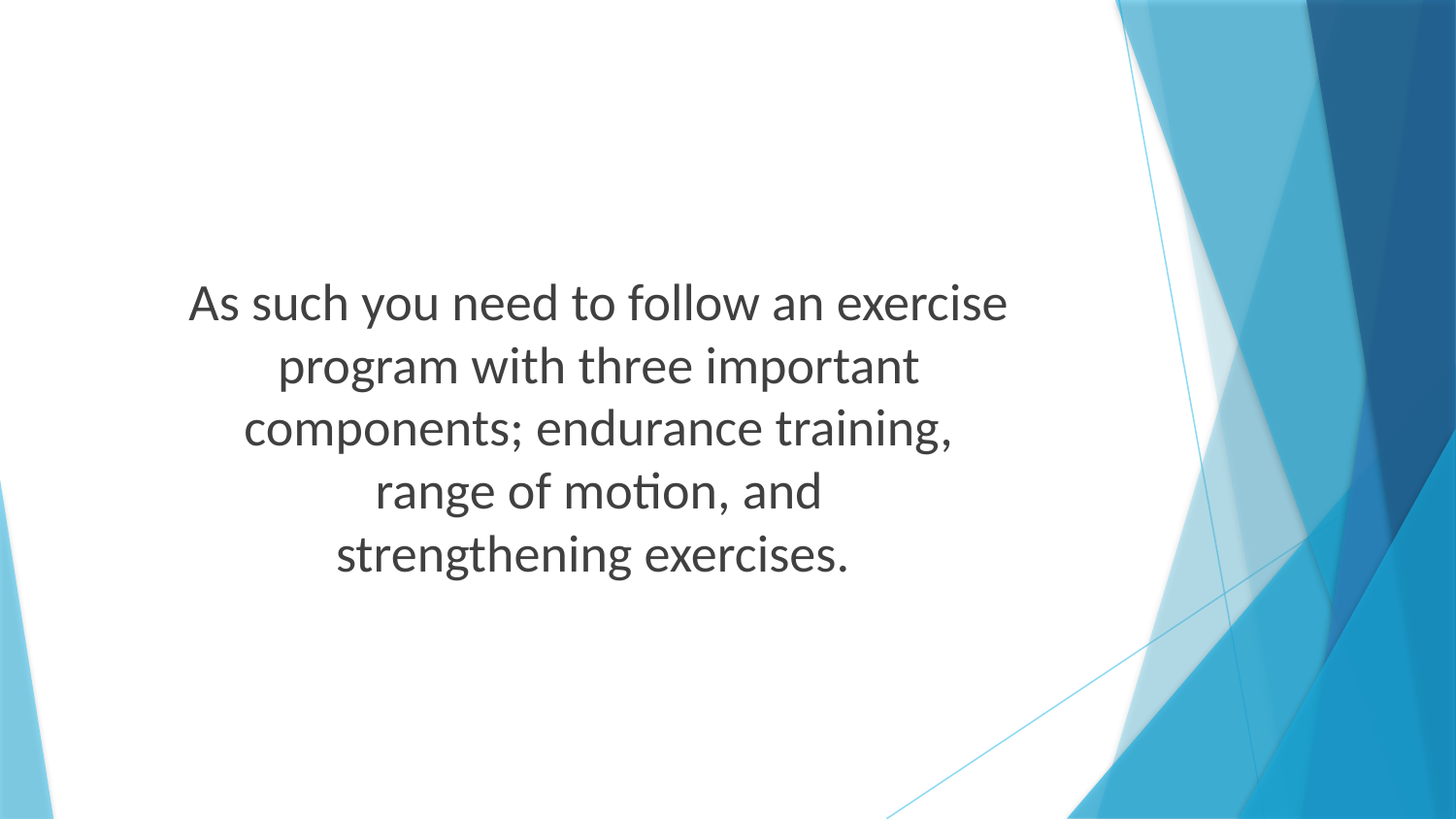

As such you need to follow an exercise program with three important
components; endurance training,
range of motion, and
strengthening exercises.